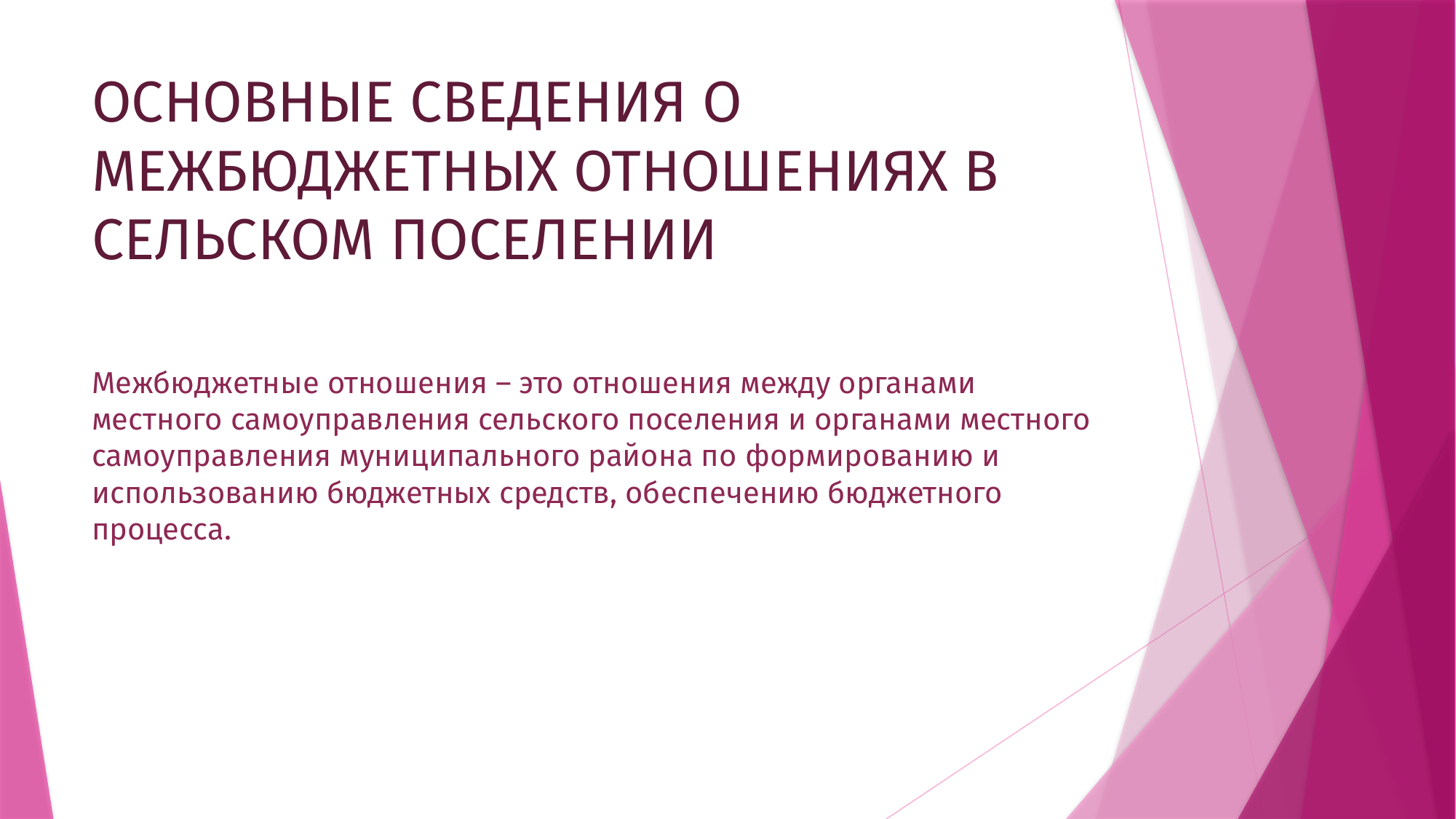

# ОСНОВНЫЕ СВЕДЕНИЯ О МЕЖБЮДЖЕТНЫХ ОТНОШЕНИЯХ В СЕЛЬСКОМ ПОСЕЛЕНИИ
Межбюджетные отношения – это отношения между органами местного самоуправления сельского поселения и органами местного самоуправления муниципального района по формированию и использованию бюджетных средств, обеспечению бюджетного процесса.